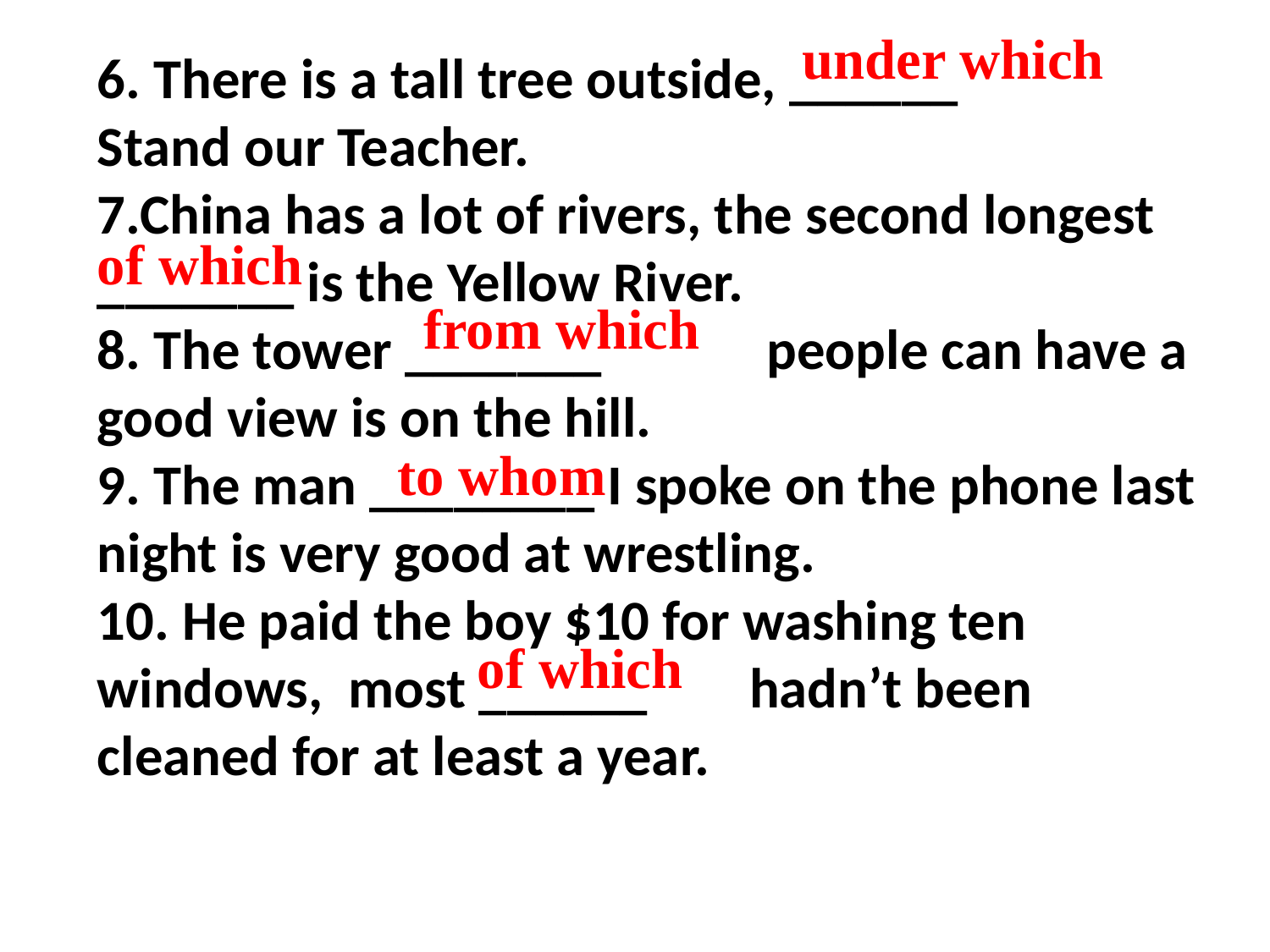

under which
6. There is a tall tree outside, ______
Stand our Teacher.
7.China has a lot of rivers, the second longest _______ is the Yellow River.
8. The tower _______             people can have a good view is on the hill.
9. The man ________ I spoke on the phone last night is very good at wrestling.
10. He paid the boy $10 for washing ten windows,  most ______        hadn’t been cleaned for at least a year.
of which
from which
to whom
of which